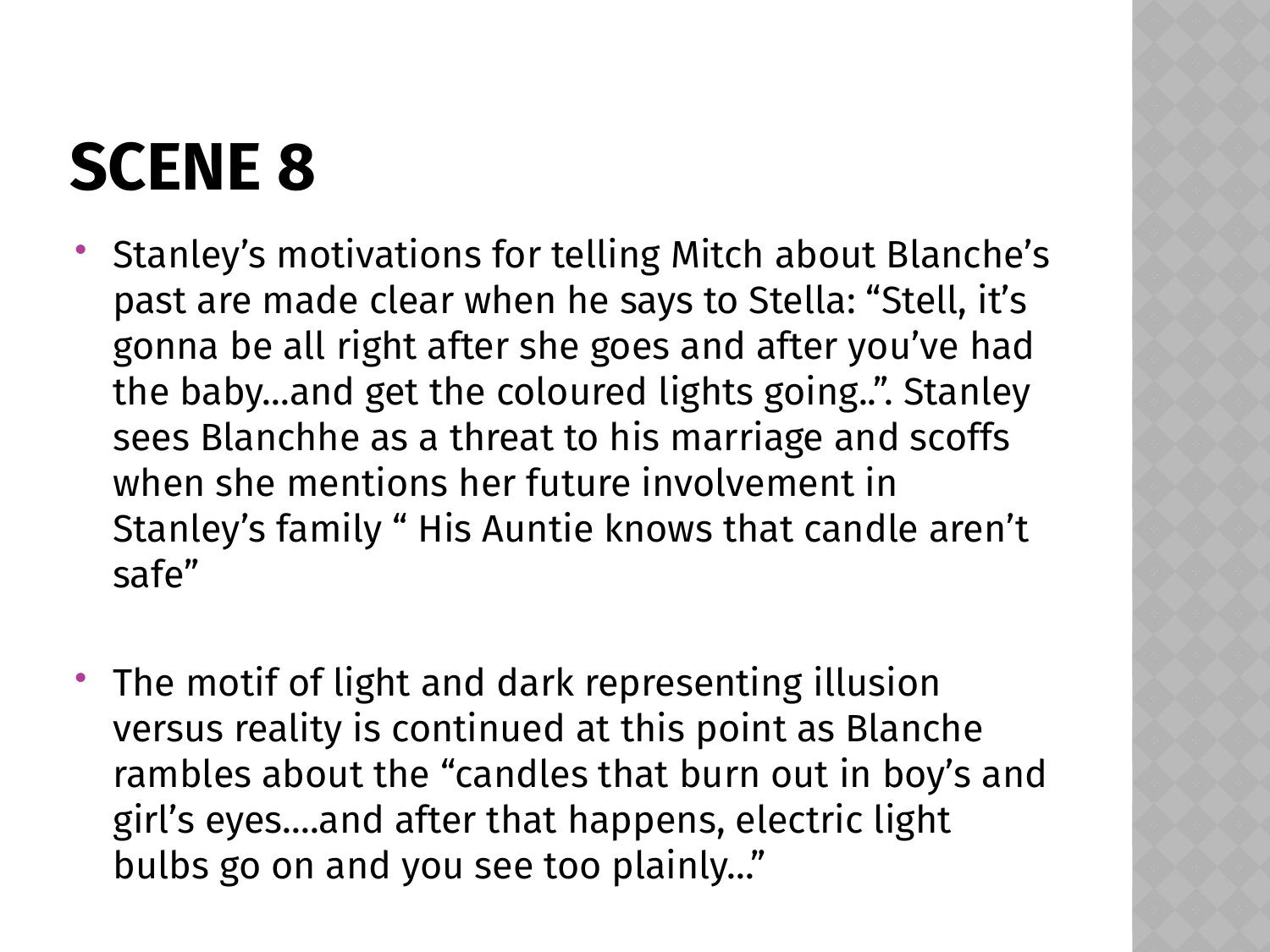

# Scene 8
Stanley’s motivations for telling Mitch about Blanche’s past are made clear when he says to Stella: “Stell, it’s gonna be all right after she goes and after you’ve had the baby...and get the coloured lights going..”. Stanley sees Blanchhe as a threat to his marriage and scoffs when she mentions her future involvement in Stanley’s family “ His Auntie knows that candle aren’t safe”

The motif of light and dark representing illusion versus reality is continued at this point as Blanche rambles about the “candles that burn out in boy’s and girl’s eyes....and after that happens, electric light bulbs go on and you see too plainly...”